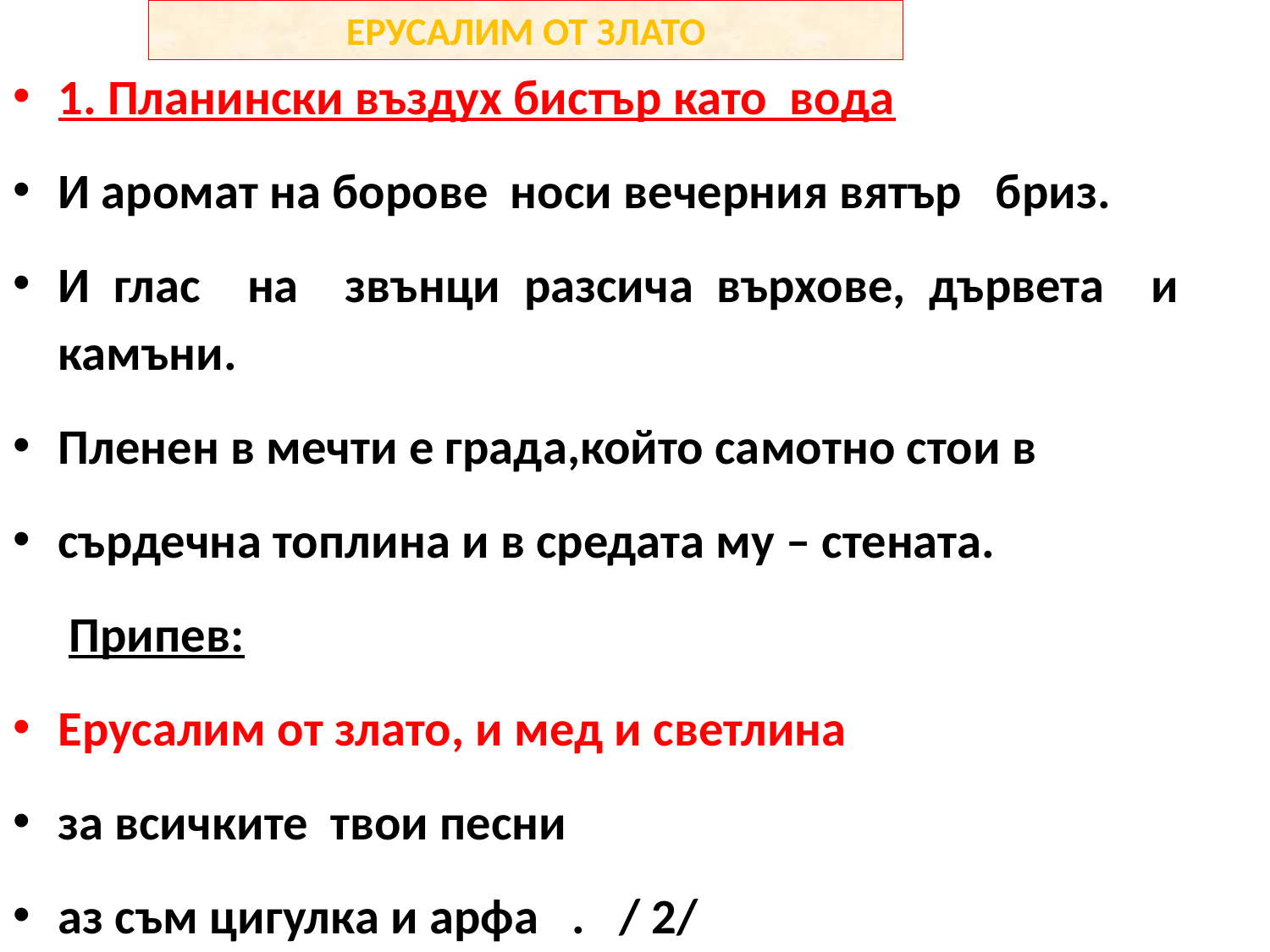

# ЕРУСАЛИМ ОТ ЗЛАТО
1. Планински въздух бистър като  вода
И аромат на борове  носи вечерния вятър   бриз.
И глас  на  звънци разсича върхове, дървета  и   камъни.
Пленен в мечти е града,който самотно стои в
сърдечна топлина и в средата му – стената.
     Припев:
Ерусалим от злато, и мед и светлина
за всичките  твои песни
аз съм цигулка и арфа   .   / 2/